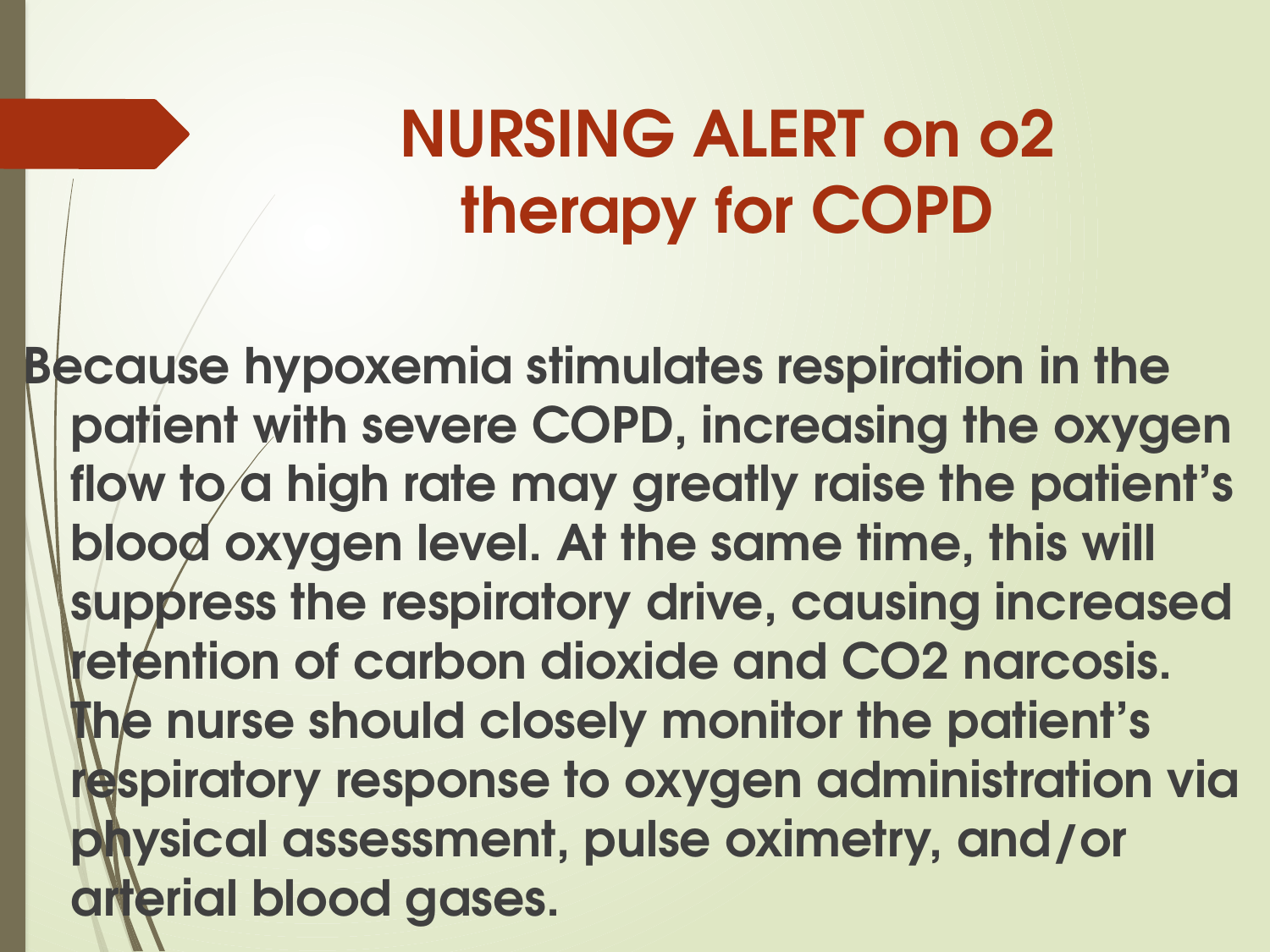

# NURSING ALERT on o2 therapy for COPD
Because hypoxemia stimulates respiration in the patient with severe COPD, increasing the oxygen flow to a high rate may greatly raise the patient’s blood oxygen level. At the same time, this will suppress the respiratory drive, causing increased retention of carbon dioxide and CO2 narcosis. The nurse should closely monitor the patient’s respiratory response to oxygen administration via physical assessment, pulse oximetry, and/or arterial blood gases.